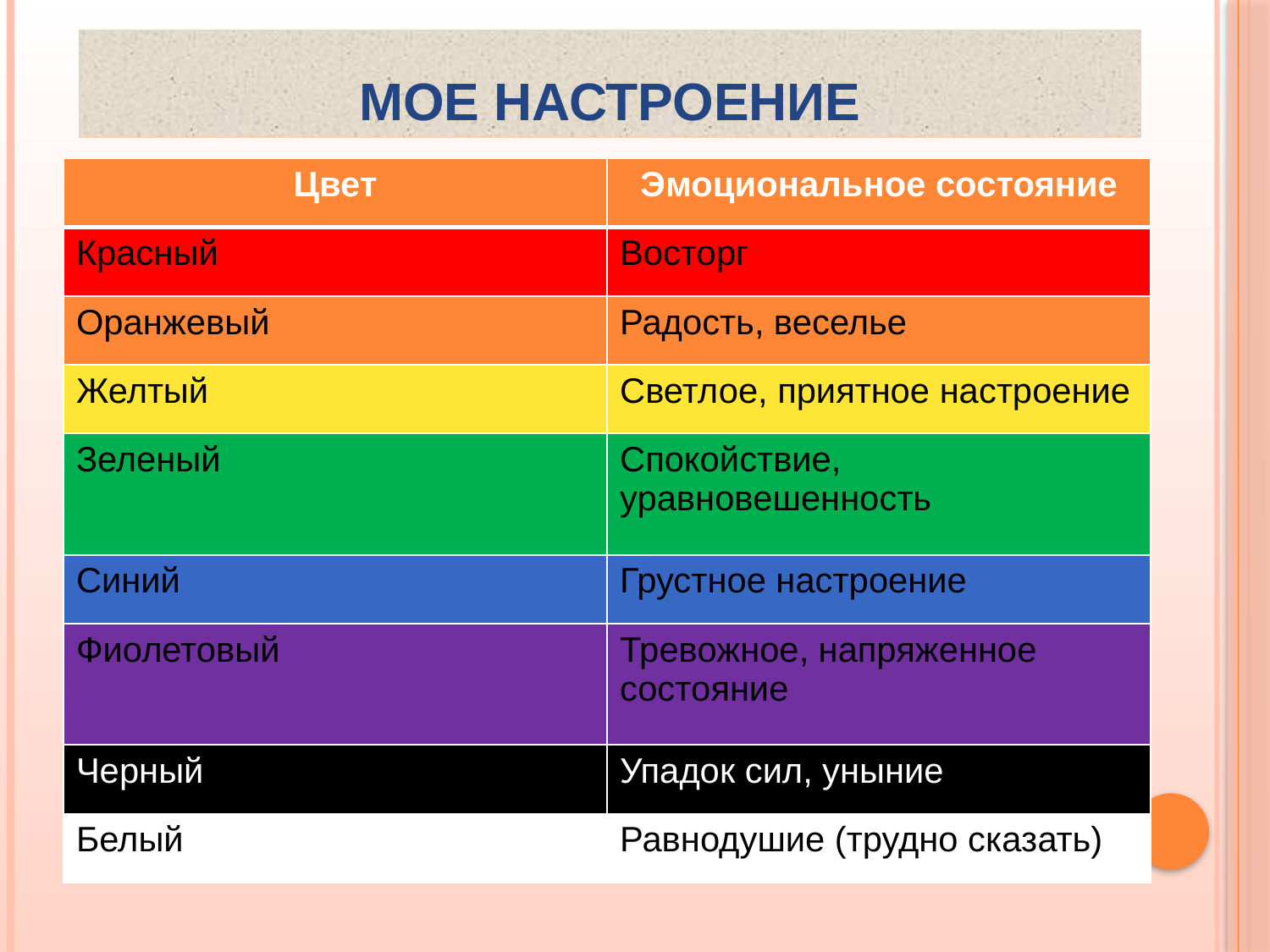

# МОЕ НАСТРОЕНИЕ
| Цвет | Эмоциональное состояние |
| --- | --- |
| Красный | Восторг |
| Оранжевый | Радость, веселье |
| Желтый | Светлое, приятное настроение |
| Зеленый | Спокойствие, уравновешенность |
| Синий | Грустное настроение |
| Фиолетовый | Тревожное, напряженное состояние |
| Черный | Упадок сил, уныние |
| Белый | Равнодушие (трудно сказать) |